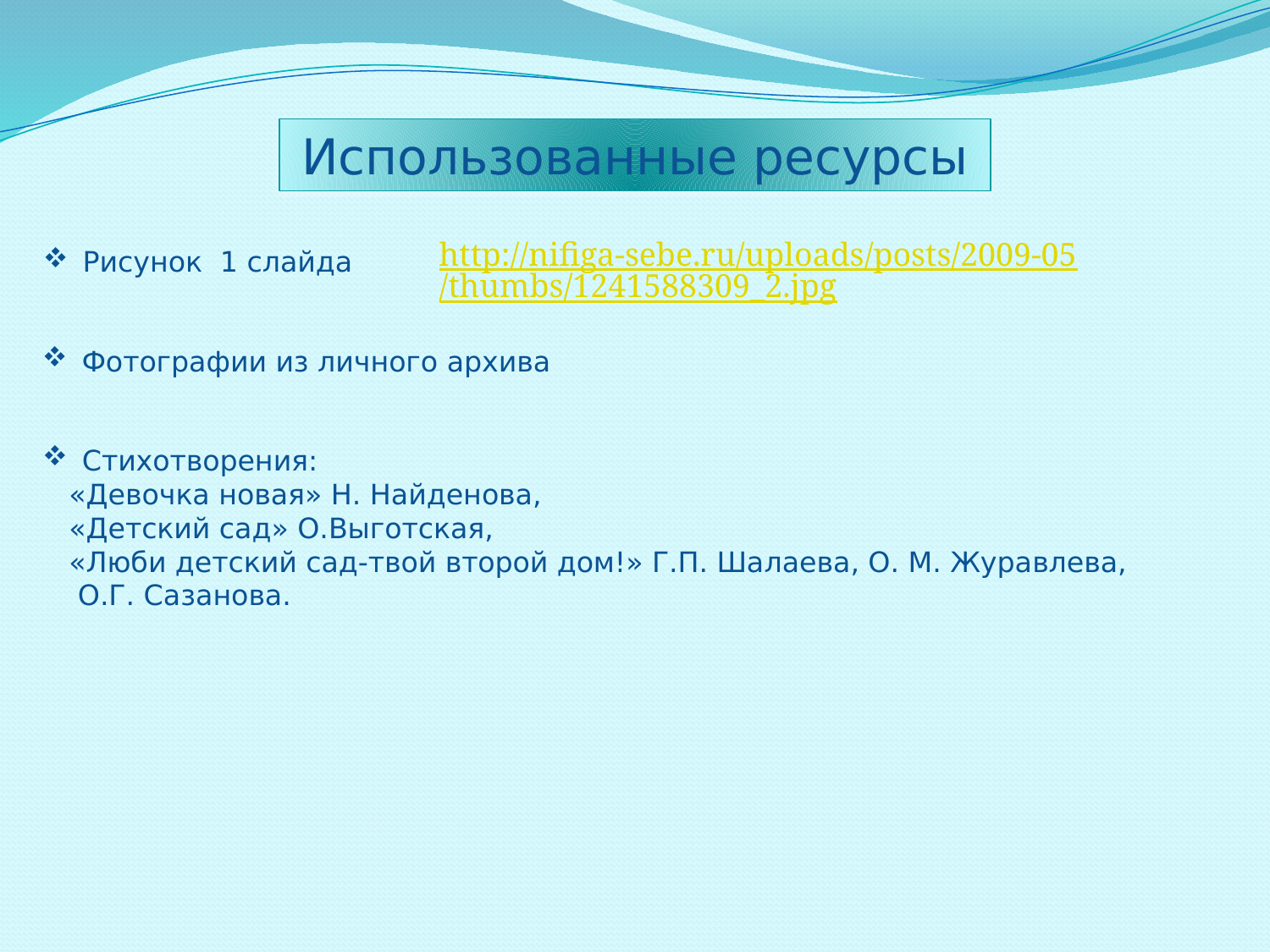

Использованные ресурсы

http://nifiga-sebe.ru/uploads/posts/2009-05/thumbs/1241588309_2.jpg
Рисунок  1 слайда
Фотографии из личного архива
Стихотворения:
   «Девочка новая» Н. Найденова,
   «Детский сад» О.Выготская,
   «Люби детский сад-твой второй дом!» Г.П. Шалаева, О. М. Журавлева,
    О.Г. Сазанова.